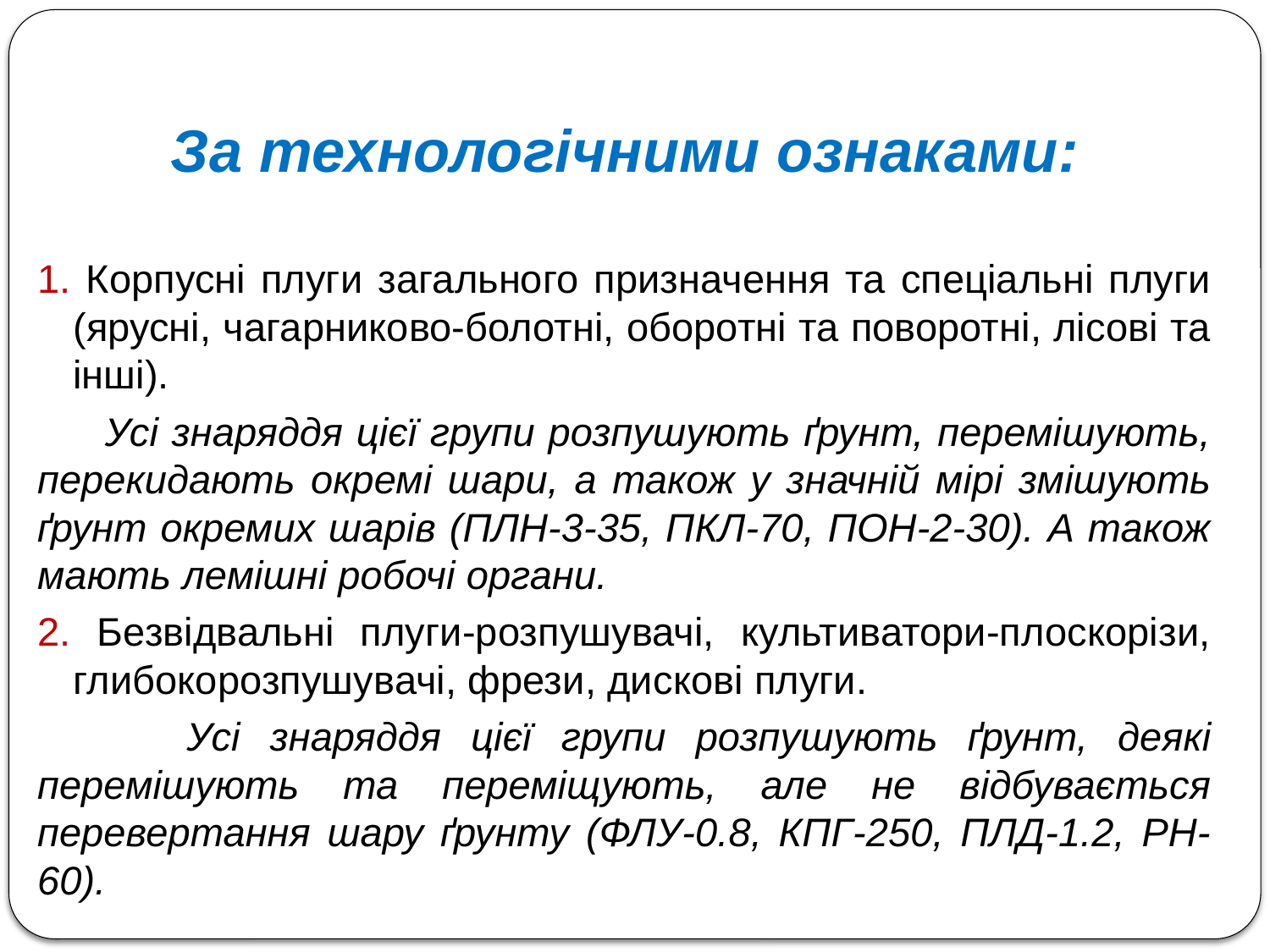

За технологічними ознаками:

1. Корпусні плуги загального призначення та спеціальні плуги (ярусні, чагарниково-болотні, оборотні та поворотні, лісові та інші).
     Усі знаряддя цієї групи розпушують ґрунт, перемішують, перекидають окремі шари, а також у значній мірі змішують ґрунт окремих шарів (ПЛН-3-35, ПКЛ-70, ПОН-2-30). А також мають лемішні робочі органи.
2. Безвідвальні плуги-розпушувачі, культиватори-плоскорізи, глибокорозпушувачі, фрези, дискові плуги.
     Усі знаряддя цієї групи розпушують ґрунт, деякі перемішують та переміщують, але не відбувається перевертання шару ґрунту (ФЛУ-0.8, КПГ-250, ПЛД-1.2, РН-60).